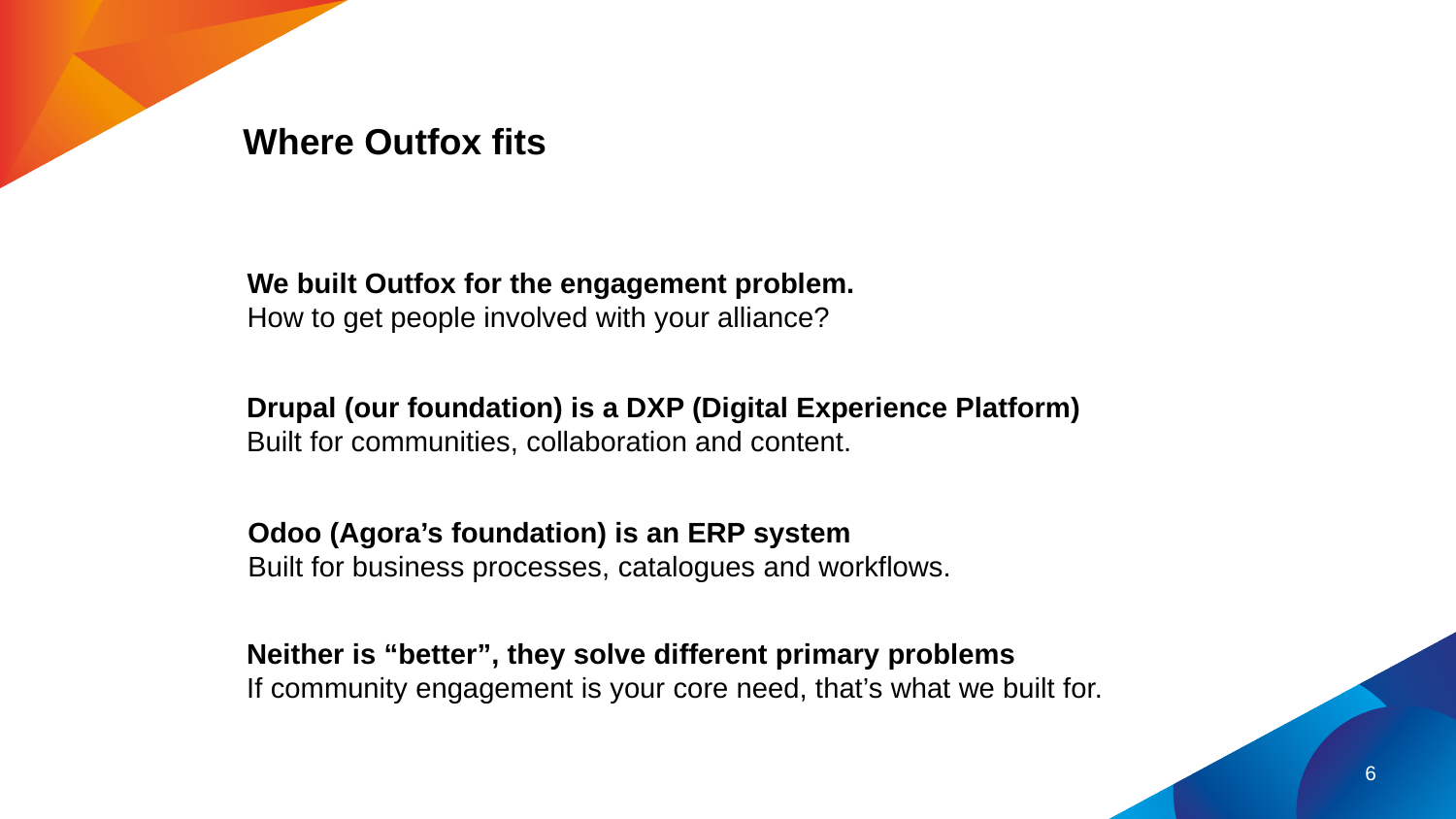

# Where Outfox fits
We built Outfox for the engagement problem.
How to get people involved with your alliance?
Drupal (our foundation) is a DXP (Digital Experience Platform)
Built for communities, collaboration and content.
Odoo (Agora’s foundation) is an ERP system
Built for business processes, catalogues and workflows.
Neither is “better”, they solve different primary problems
If community engagement is your core need, that’s what we built for.
6